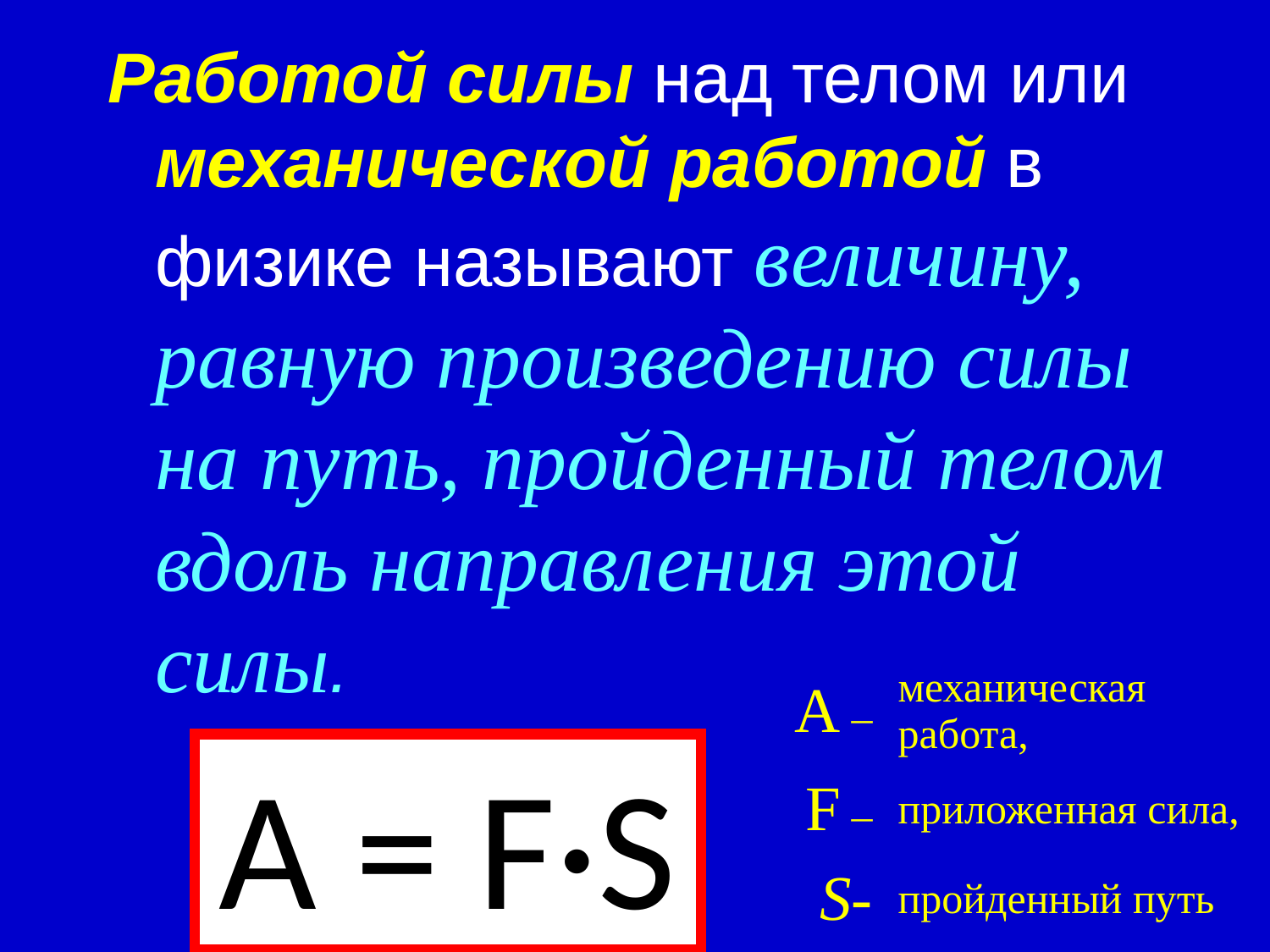

#
Работой силы над телом или механической работой в физике называют величину, равную произведению силы на путь, пройденный телом вдоль направления этой силы.
| A – | механическая работа, |
| --- | --- |
| F – | приложенная сила, |
| S- | пройденный путь |
A = F·S